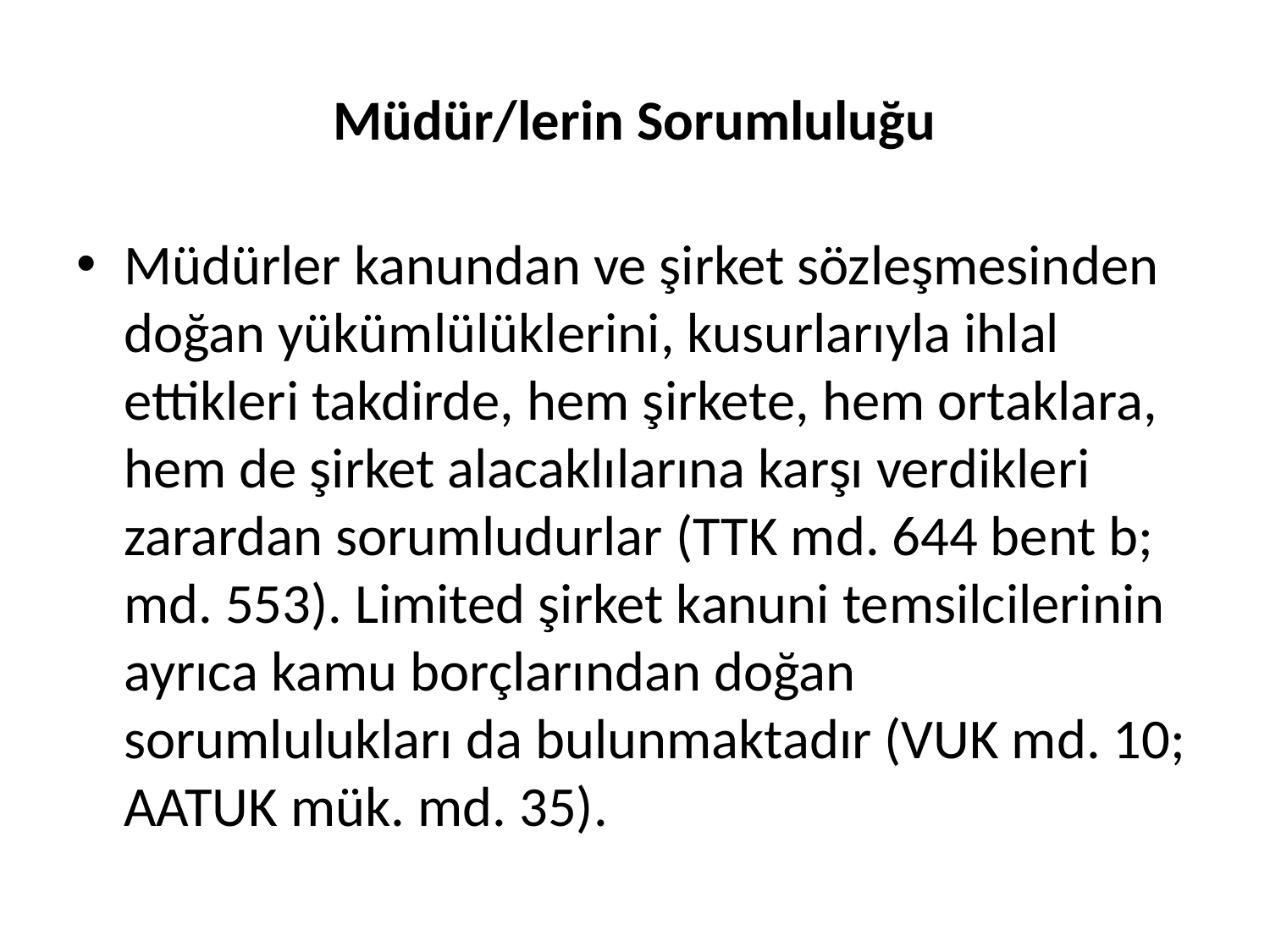

# Müdür/lerin Sorumluluğu
Müdürler kanundan ve şirket sözleşmesinden doğan yükümlülüklerini, kusurlarıyla ihlal ettikleri takdirde, hem şirkete, hem ortaklara, hem de şirket alacaklılarına karşı verdikleri zarardan sorumludurlar (TTK md. 644 bent b; md. 553). Limited şirket kanuni temsilcilerinin ayrıca kamu borçlarından doğan sorumlulukları da bulunmaktadır (VUK md. 10; AATUK mük. md. 35).